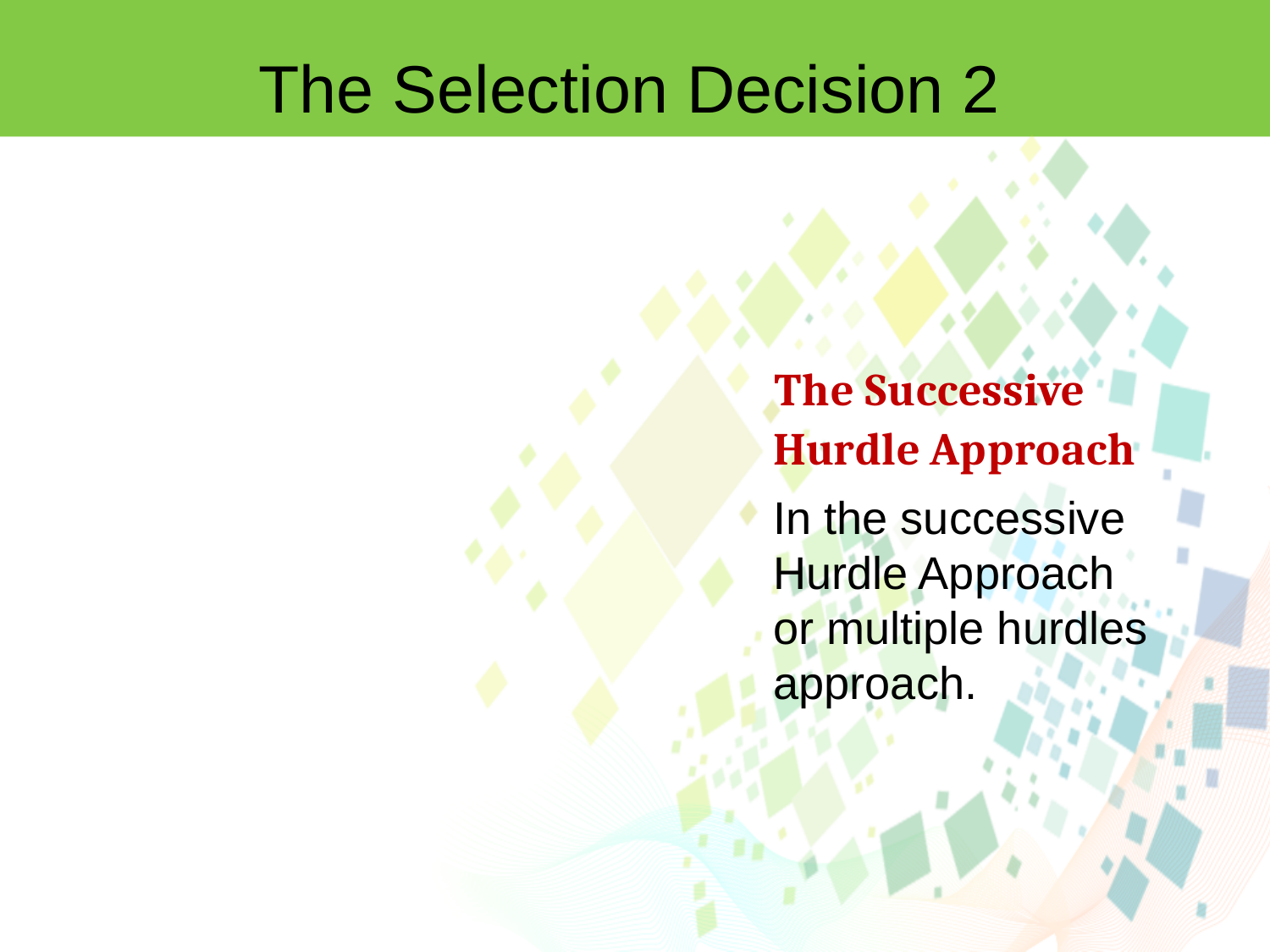

The Selection Decision 2
The Successive Hurdle Approach
In the successive Hurdle Approach or multiple hurdles approach.